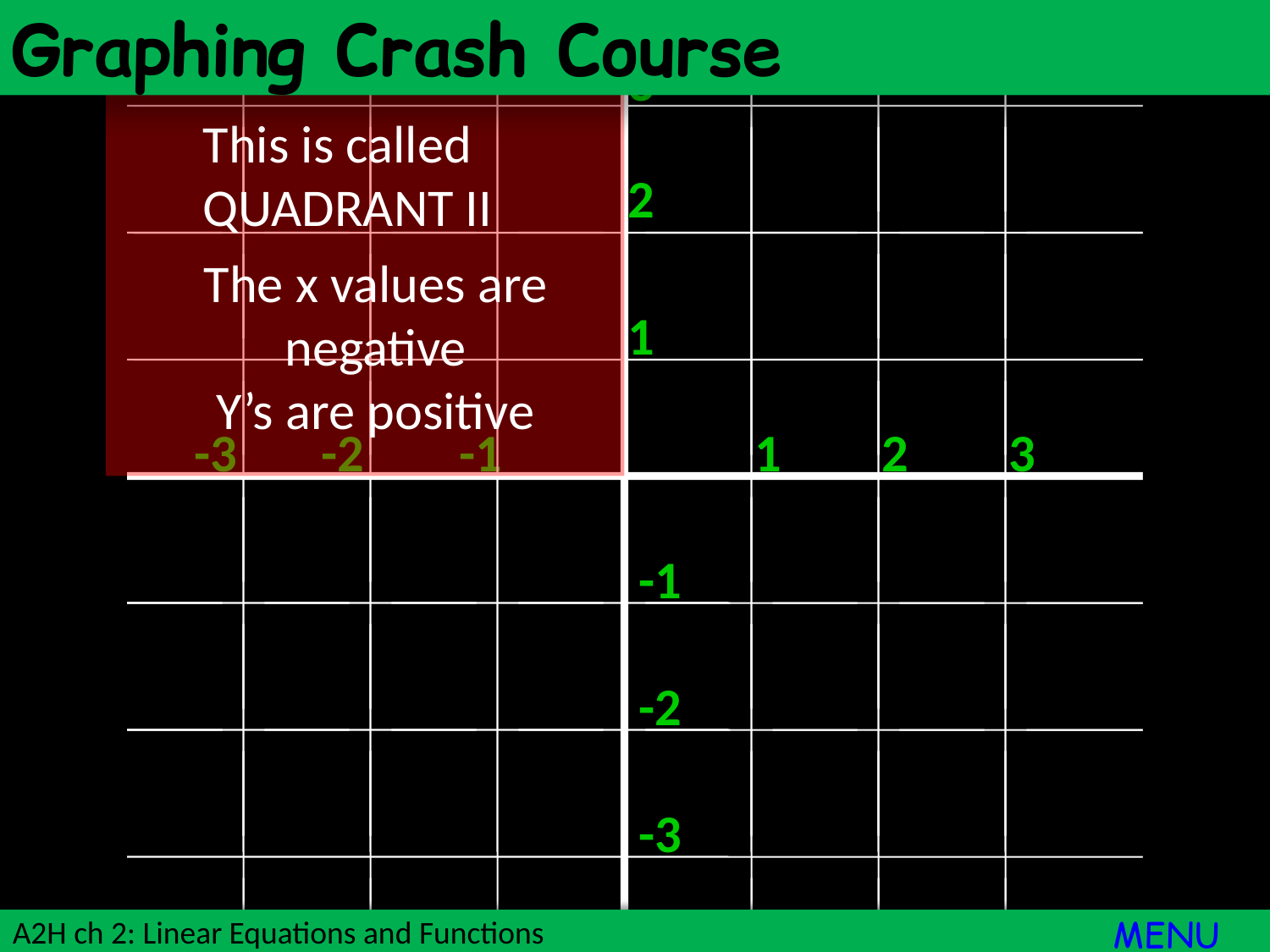

3

2

1

-3
-2
-1
1
2
3

-1

-2

-3

Graphing Crash Course

This is called QUADRANT II
The x values are negative
Y’s are positive
MENU
A2H ch 2: Linear Equations and Functions